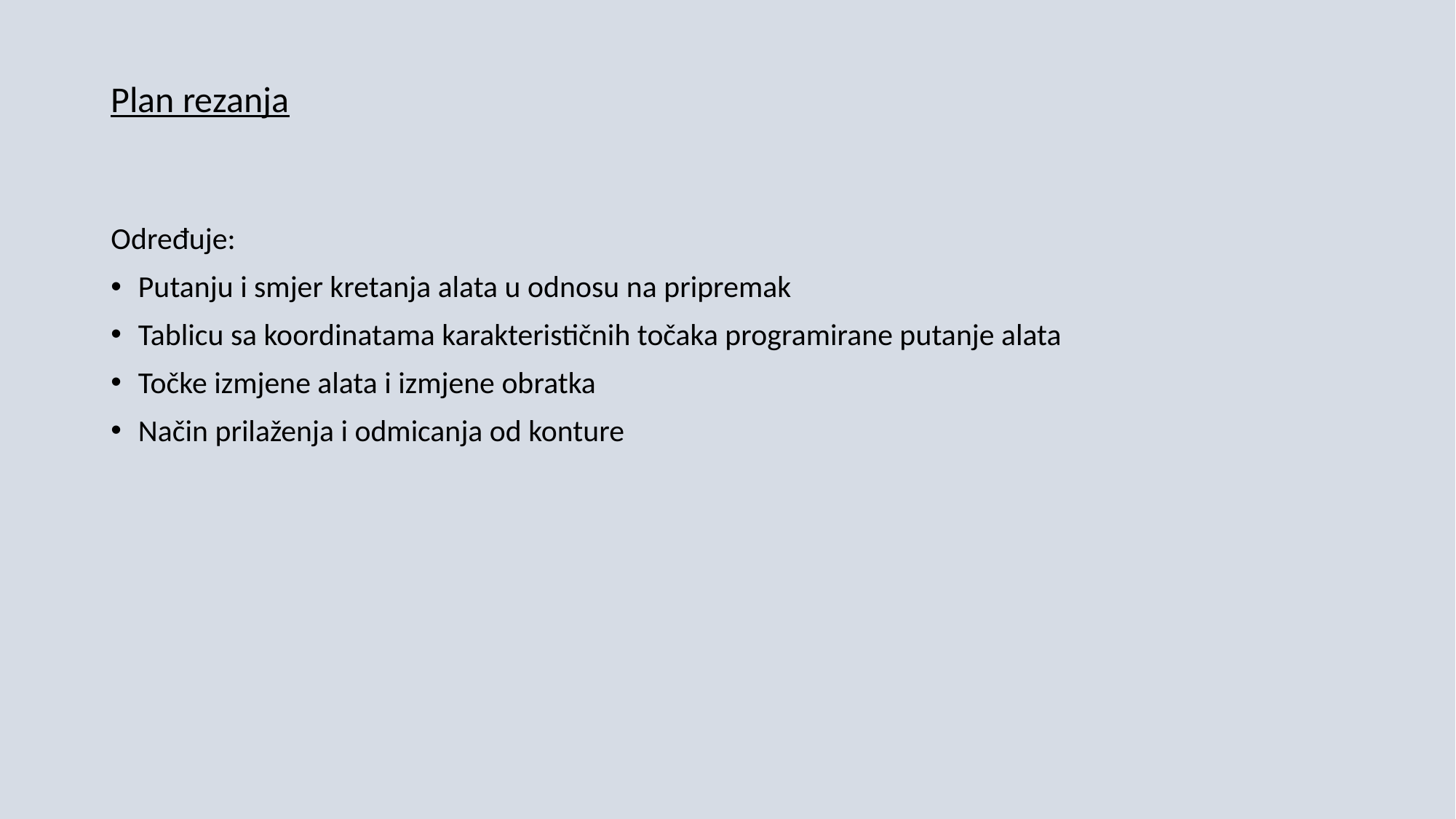

# Plan rezanja
Određuje:
Putanju i smjer kretanja alata u odnosu na pripremak
Tablicu sa koordinatama karakterističnih točaka programirane putanje alata
Točke izmjene alata i izmjene obratka
Način prilaženja i odmicanja od konture